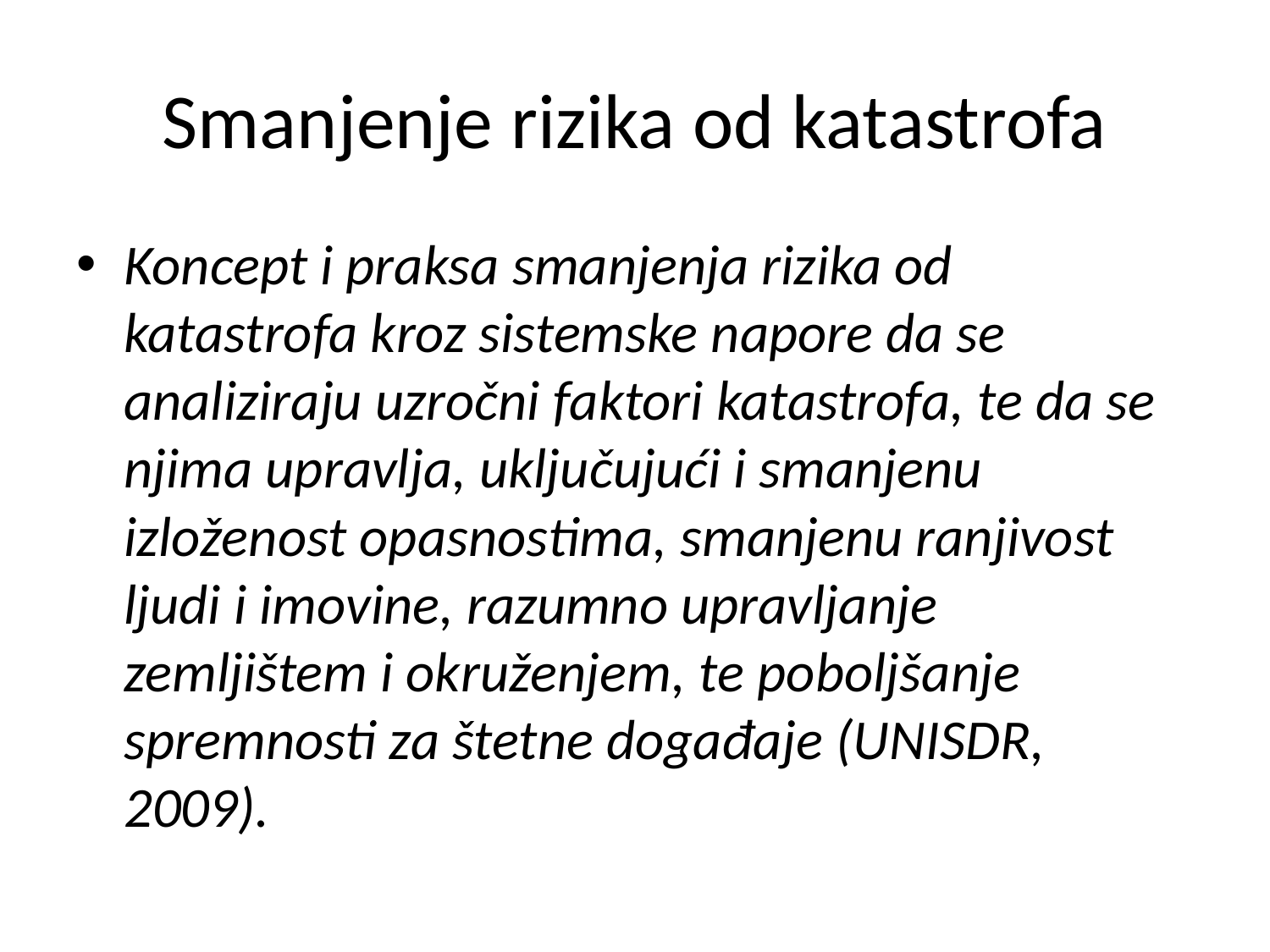

# Smanjenje rizika od katastrofa
Koncept i praksa smanjenja rizika od katastrofa kroz sistemske napore da se analiziraju uzročni faktori katastrofa, te da se njima upravlja, uključujući i smanjenu izloženost opasnostima, smanjenu ranjivost ljudi i imovine, razumno upravljanje zemljištem i okruženjem, te poboljšanje spremnosti za štetne događaje (UNISDR, 2009).